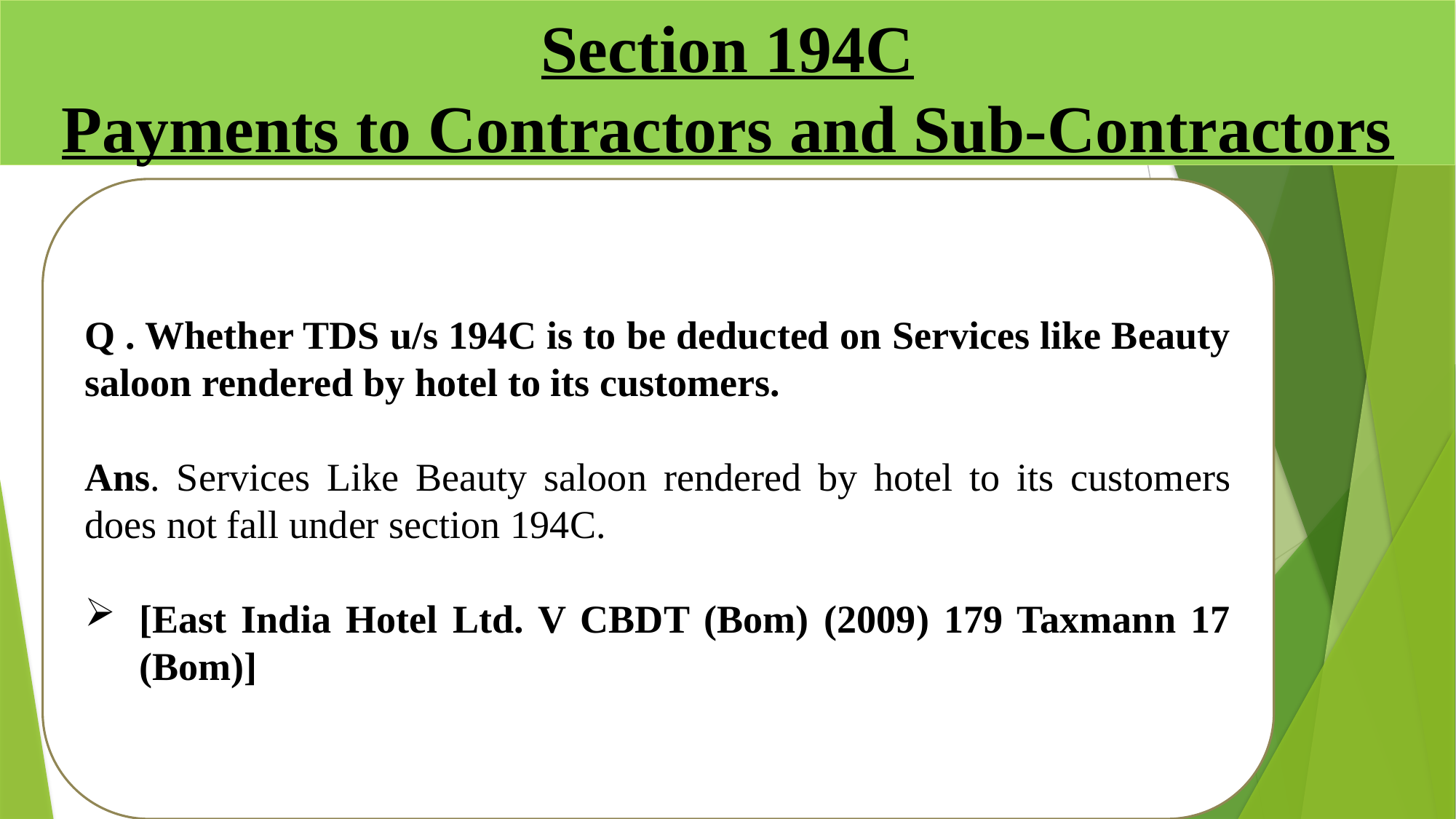

# Section 194C Payments to Contractors and Sub-Contractors
Q . Whether TDS u/s 194C is to be deducted on Services like Beauty saloon rendered by hotel to its customers.

Ans. Services Like Beauty saloon rendered by hotel to its customers does not fall under section 194C.

[East India Hotel Ltd. V CBDT (Bom) (2009) 179 Taxmann 17 (Bom)]